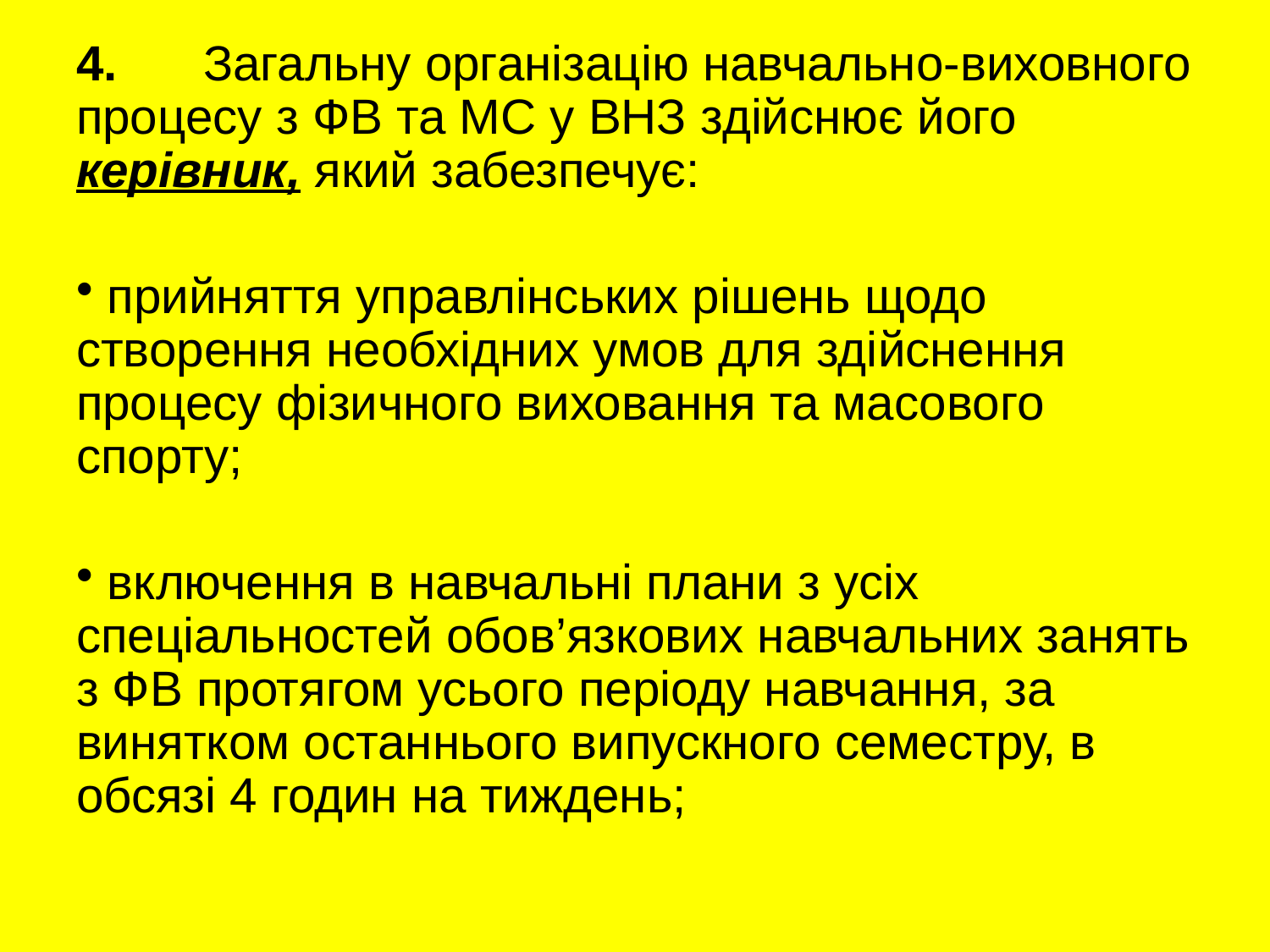

4. 	Загальну організацію навчально-виховного процесу з ФВ та МС у ВНЗ здійснює його керівник, який забезпечує:

 прийняття управлінських рішень щодо створення необхідних умов для здійснення процесу фізичного виховання та масового спорту;

 включення в навчальні плани з усіх спеціальностей обов’язкових навчальних занять з ФВ протягом усього періоду навчання, за винятком останнього випускного семестру, в обсязі 4 годин на тиждень;